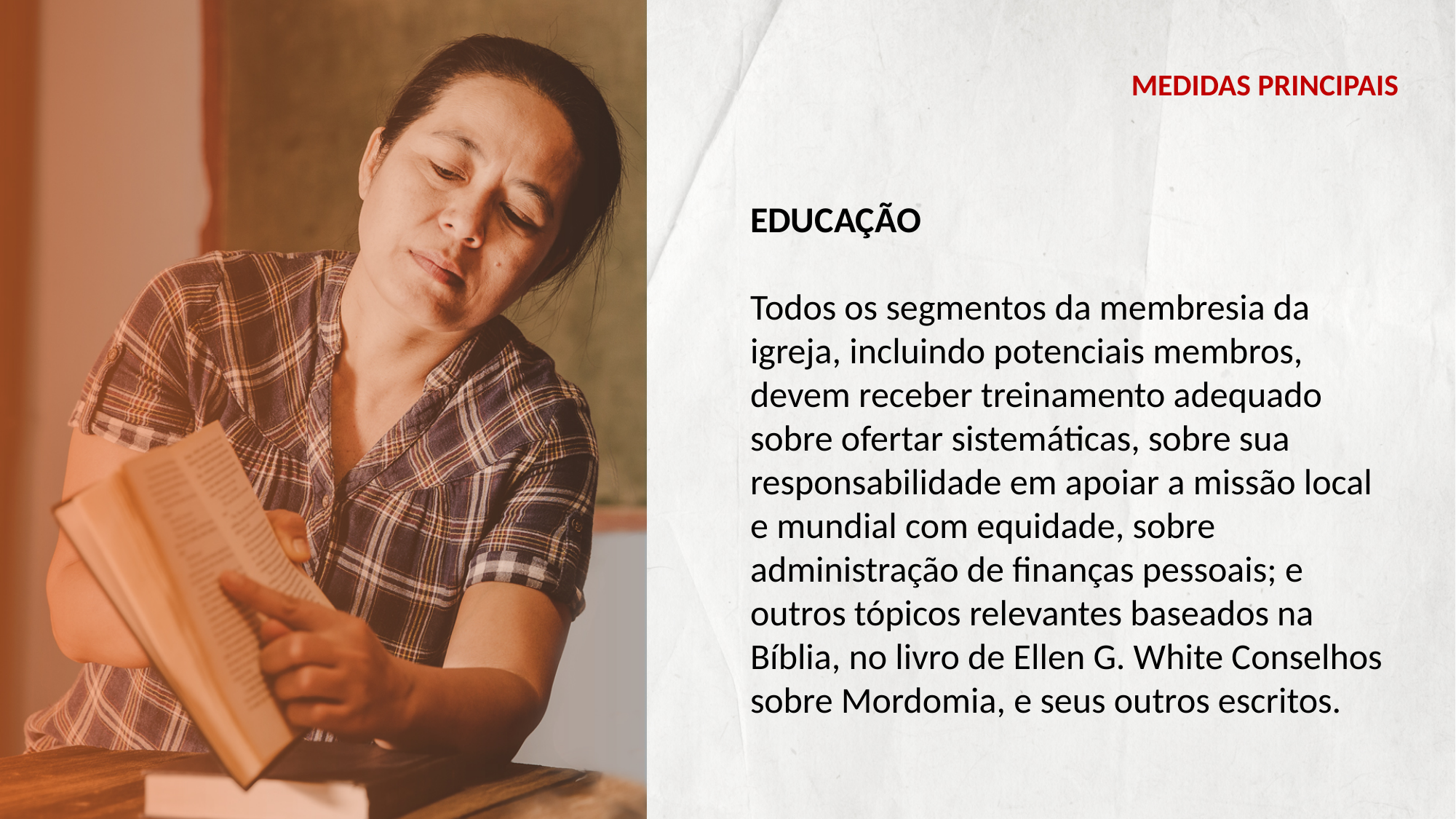

MEDIDAS PRINCIPAIS
EDUCAÇÃO

Todos os segmentos da membresia da igreja, incluindo potenciais membros, devem receber treinamento adequado sobre ofertar sistemáticas, sobre sua responsabilidade em apoiar a missão local e mundial com equidade, sobre administração de finanças pessoais; e outros tópicos relevantes baseados na Bíblia, no livro de Ellen G. White Conselhos sobre Mordomia, e seus outros escritos.